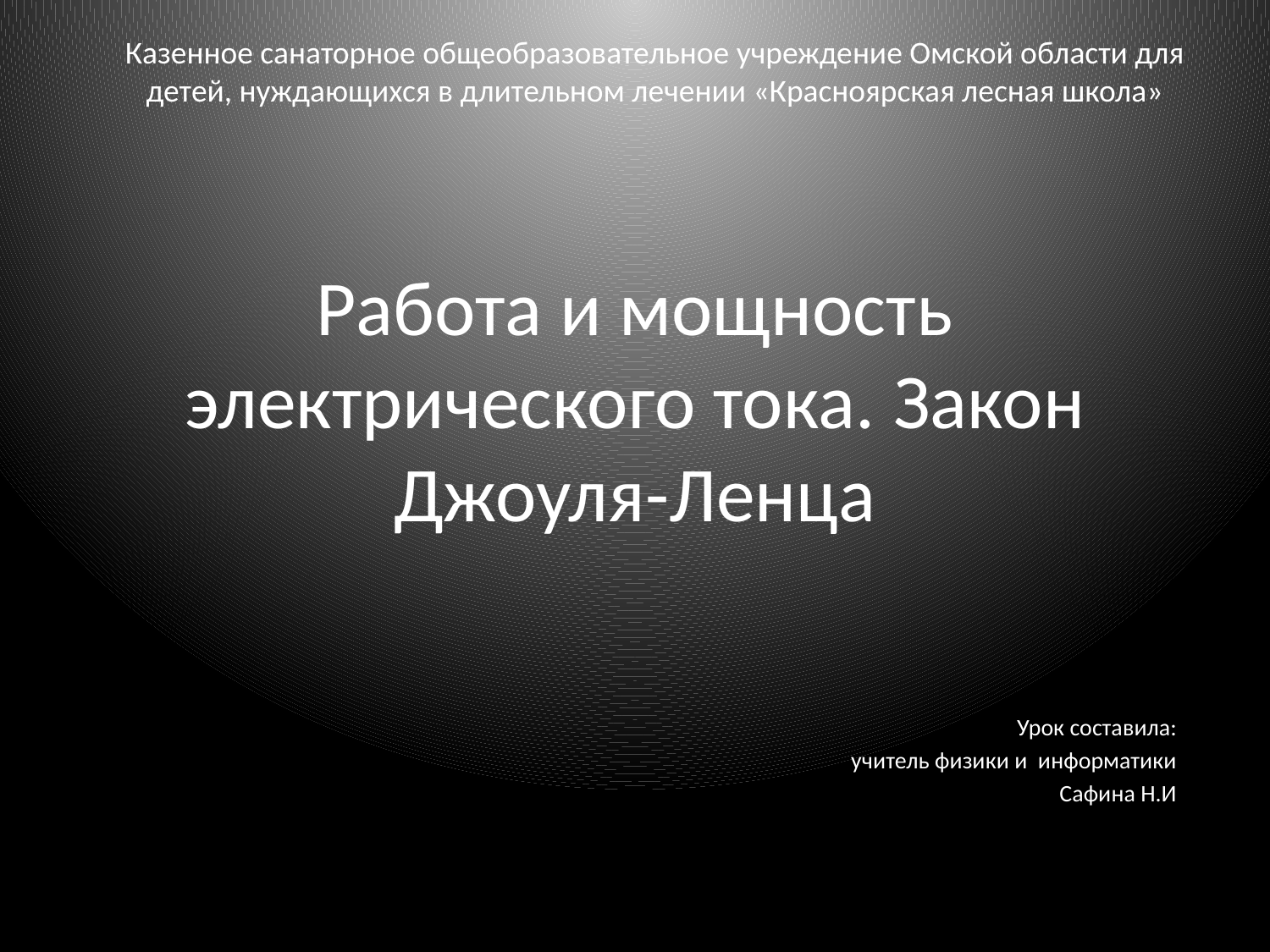

Казенное санаторное общеобразовательное учреждение Омской области для детей, нуждающихся в длительном лечении «Красноярская лесная школа»
# Работа и мощность электрического тока. Закон Джоуля-Ленца
Урок составила:
учитель физики и  информатики
Сафина Н.И